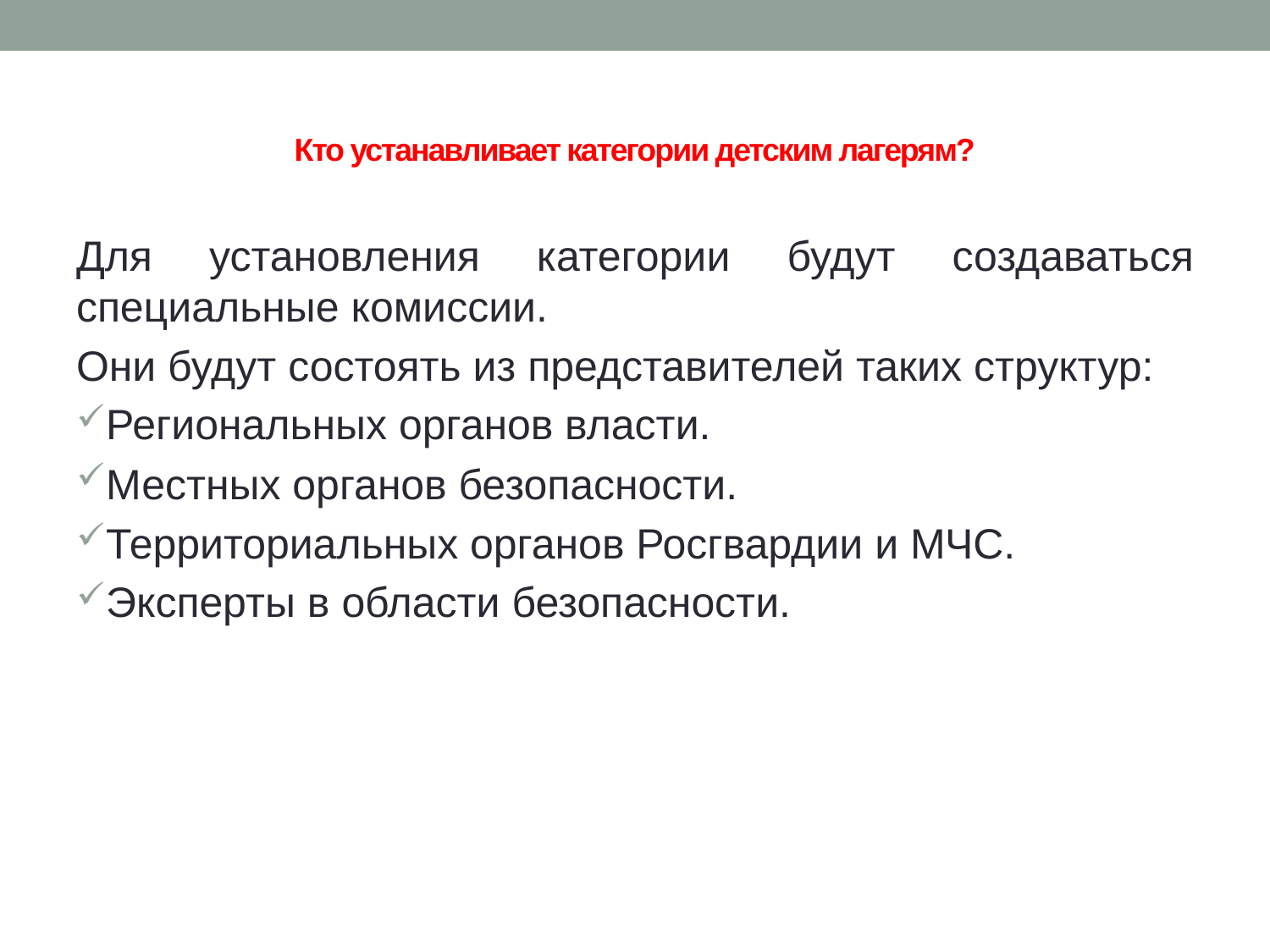

# Кто устанавливает категории детским лагерям?
Для установления категории будут создаваться специальные комиссии.
Они будут состоять из представителей таких структур:
Региональных органов власти.
Местных органов безопасности.
Территориальных органов Росгвардии и МЧС.
Эксперты в области безопасности.